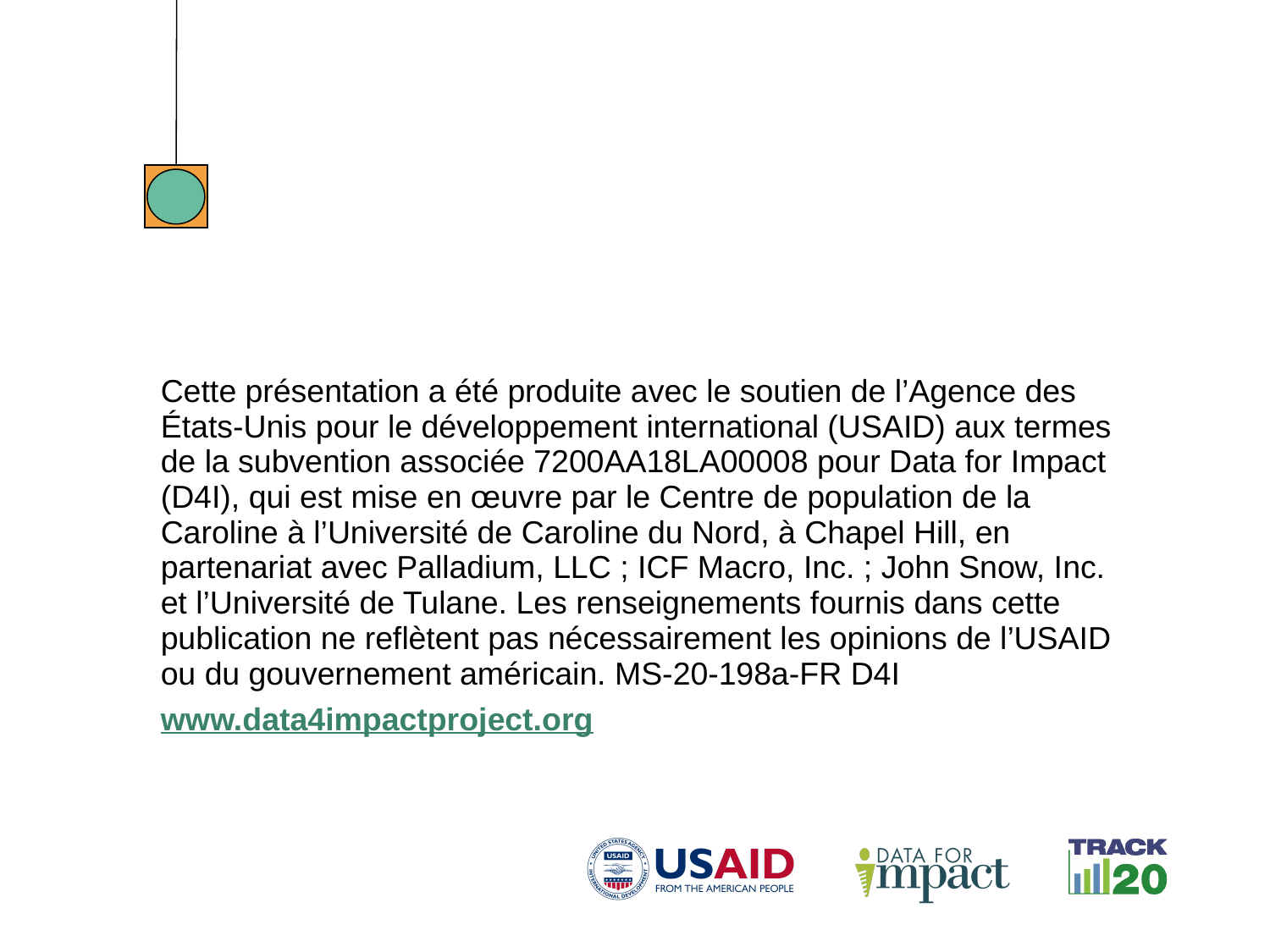

Cette présentation a été produite avec le soutien de l’Agence des États-Unis pour le développement international (USAID)